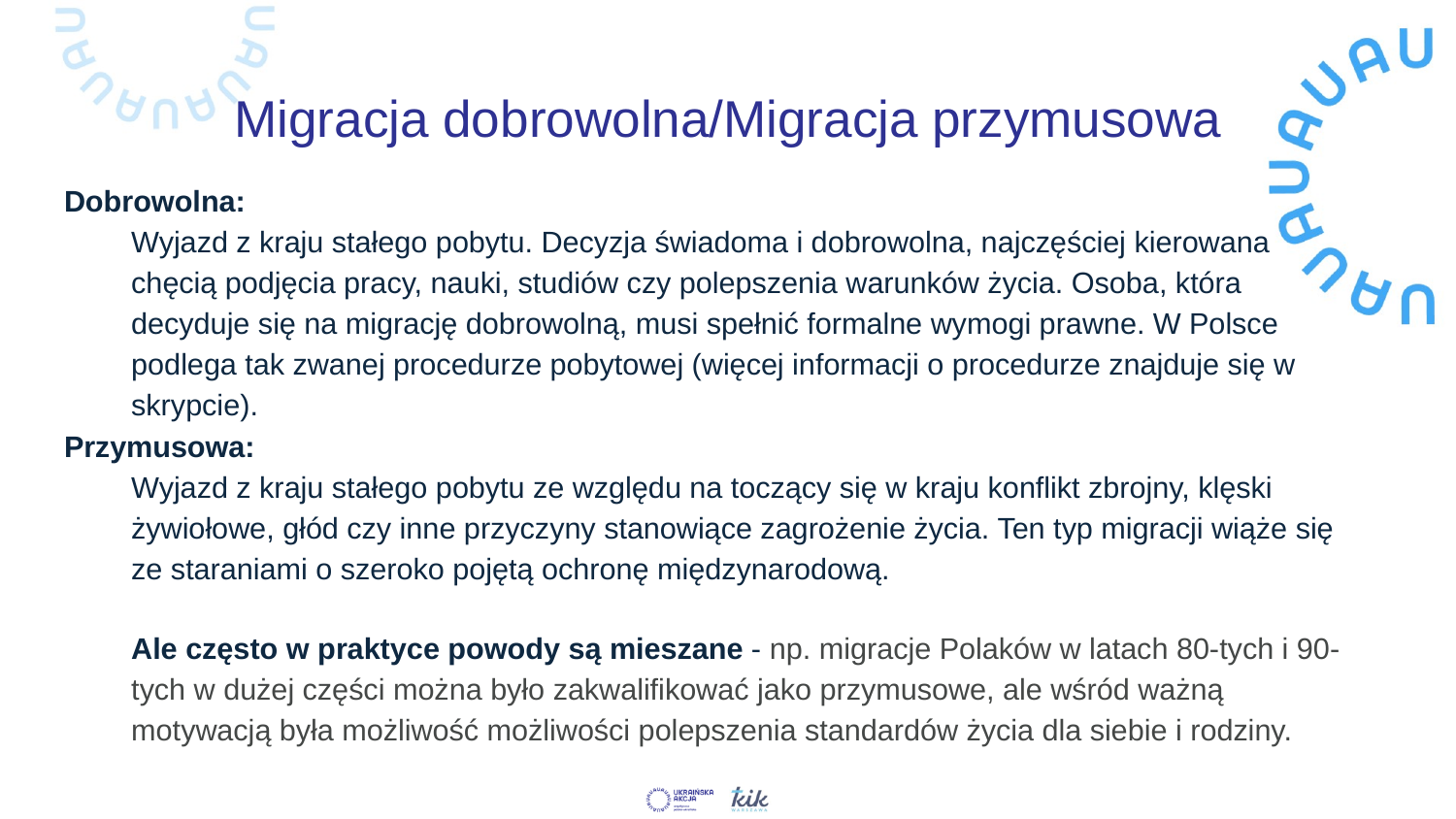

# Migracja dobrowolna/Migracja przymusowa
Dobrowolna:
Wyjazd z kraju stałego pobytu. Decyzja świadoma i dobrowolna, najczęściej kierowana chęcią podjęcia pracy, nauki, studiów czy polepszenia warunków życia. Osoba, która decyduje się na migrację dobrowolną, musi spełnić formalne wymogi prawne. W Polsce podlega tak zwanej procedurze pobytowej (więcej informacji o procedurze znajduje się w skrypcie).
Przymusowa:
Wyjazd z kraju stałego pobytu ze względu na toczący się w kraju konflikt zbrojny, klęski żywiołowe, głód czy inne przyczyny stanowiące zagrożenie życia. Ten typ migracji wiąże się ze staraniami o szeroko pojętą ochronę międzynarodową.

Ale często w praktyce powody są mieszane - np. migracje Polaków w latach 80-tych i 90-tych w dużej części można było zakwalifikować jako przymusowe, ale wśród ważną motywacją była możliwość możliwości polepszenia standardów życia dla siebie i rodziny.